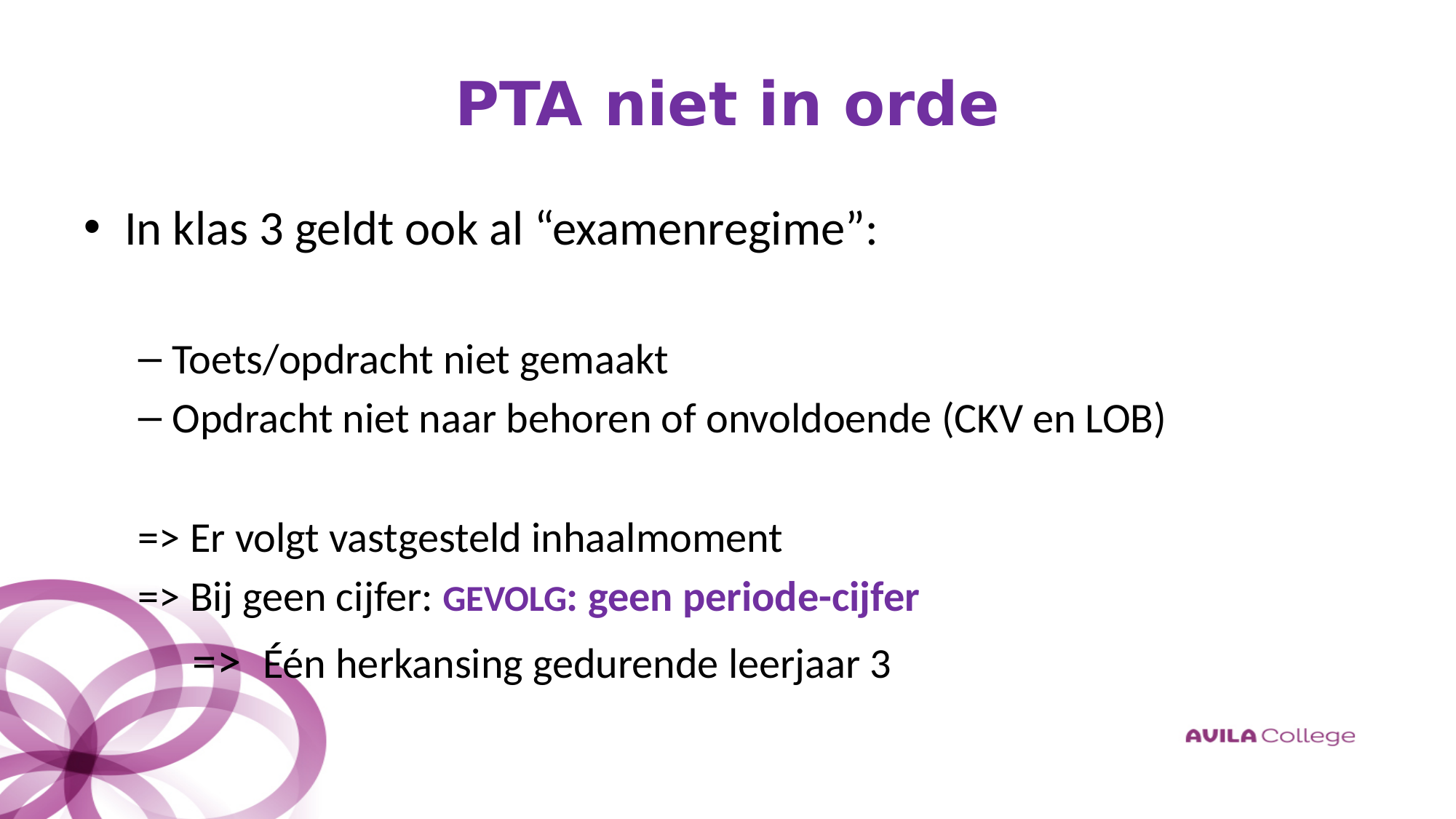

# PTA niet in orde
In klas 3 geldt ook al “examenregime”:

Toets/opdracht niet gemaakt
Opdracht niet naar behoren of onvoldoende (CKV en LOB)

=> Er volgt vastgesteld inhaalmoment
=> Bij geen cijfer: GEVOLG: geen periode-cijfer
	=>  Één herkansing gedurende leerjaar 3